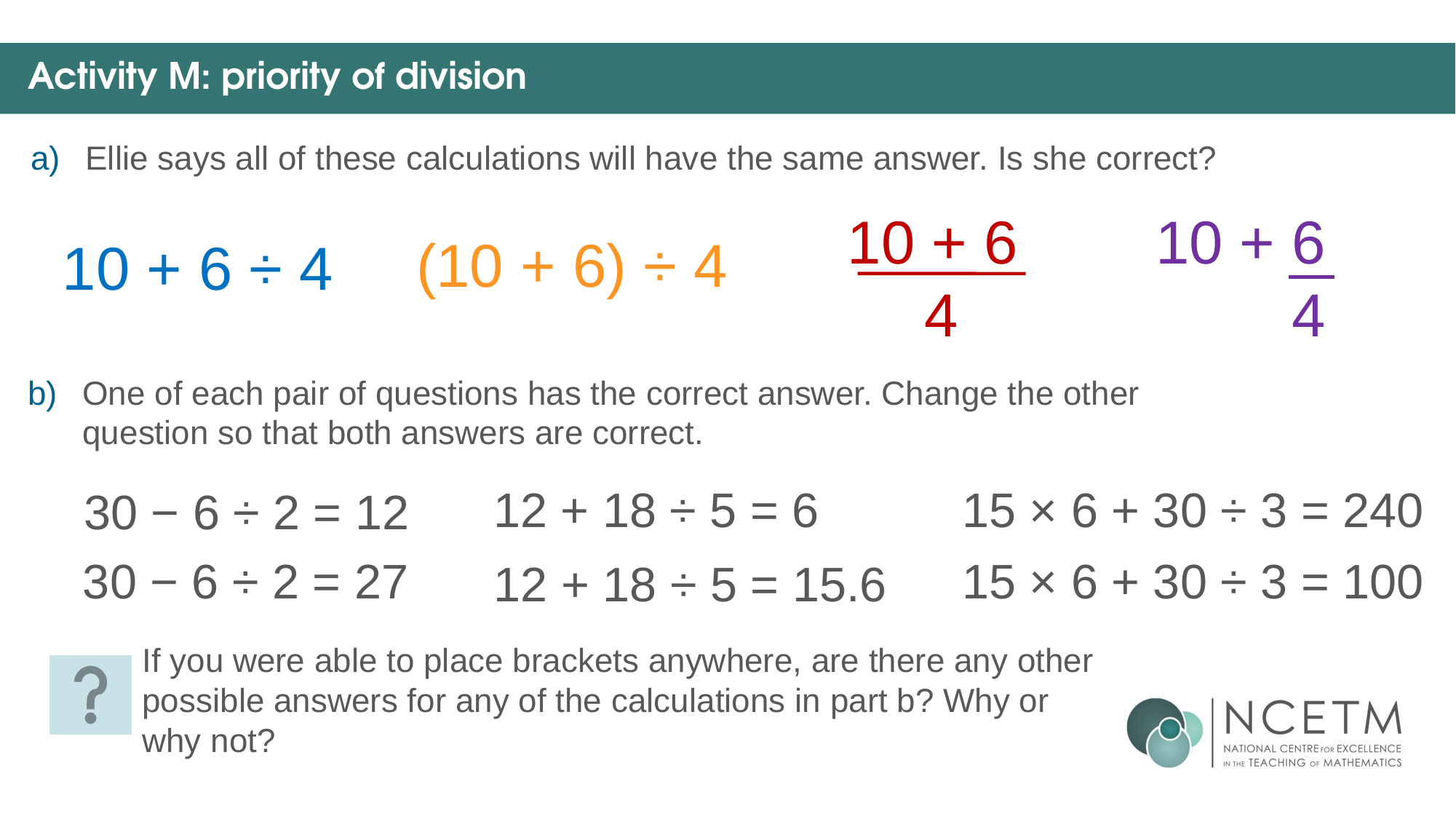

Activity M: priority of division

Ellie says all of these calculations will have the same answer. Is she correct?
10 + 6
4
10 + 6
4
(10 + 6) ÷ 4
10 + 6 ÷ 4
One of each pair of questions has the correct answer. Change the other question so that both answers are correct.
15 × 6 + 30 ÷ 3 = 240
12 + 18 ÷ 5 = 6
30 − 6 ÷ 2 = 12
15 × 6 + 30 ÷ 3 = 100
30 − 6 ÷ 2 = 27
12 + 18 ÷ 5 = 15.6
If you were able to place brackets anywhere, are there any other possible answers for any of the calculations in part b? Why or why not?